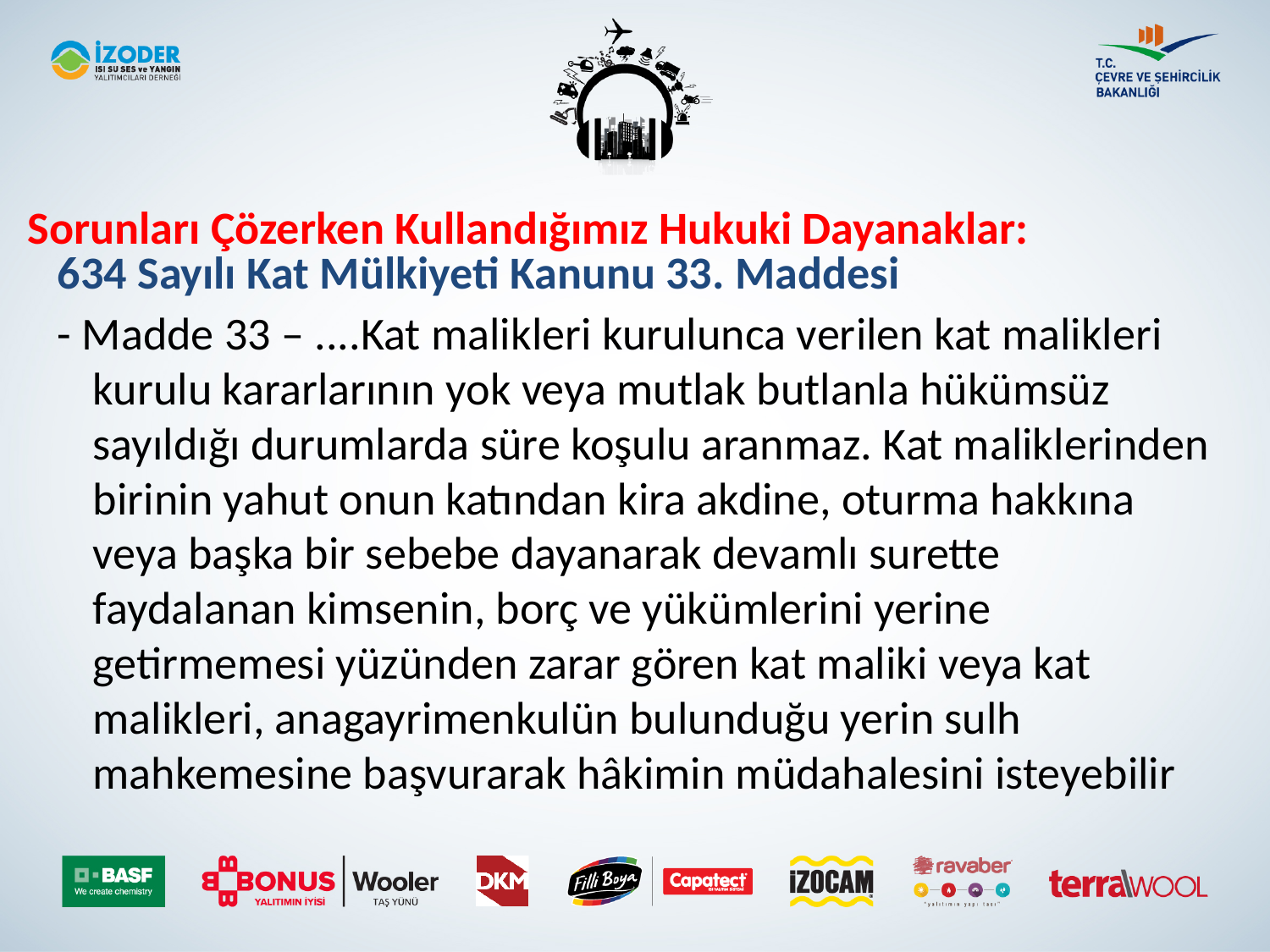

Sorunları Çözerken Kullandığımız Hukuki Dayanaklar:
634 Sayılı Kat Mülkiyeti Kanunu 33. Maddesi
- Madde 33 – ....Kat malikleri kurulunca verilen kat malikleri kurulu kararlarının yok veya mutlak butlanla hükümsüz sayıldığı durumlarda süre koşulu aranmaz. Kat maliklerinden birinin yahut onun katından kira akdine, oturma hakkına veya başka bir sebebe dayanarak devamlı surette faydalanan kimsenin, borç ve yükümlerini yerine getirmemesi yüzünden zarar gören kat maliki veya kat malikleri, anagayrimenkulün bulunduğu yerin sulh mahkemesine başvurarak hâkimin müdahalesini isteyebilir